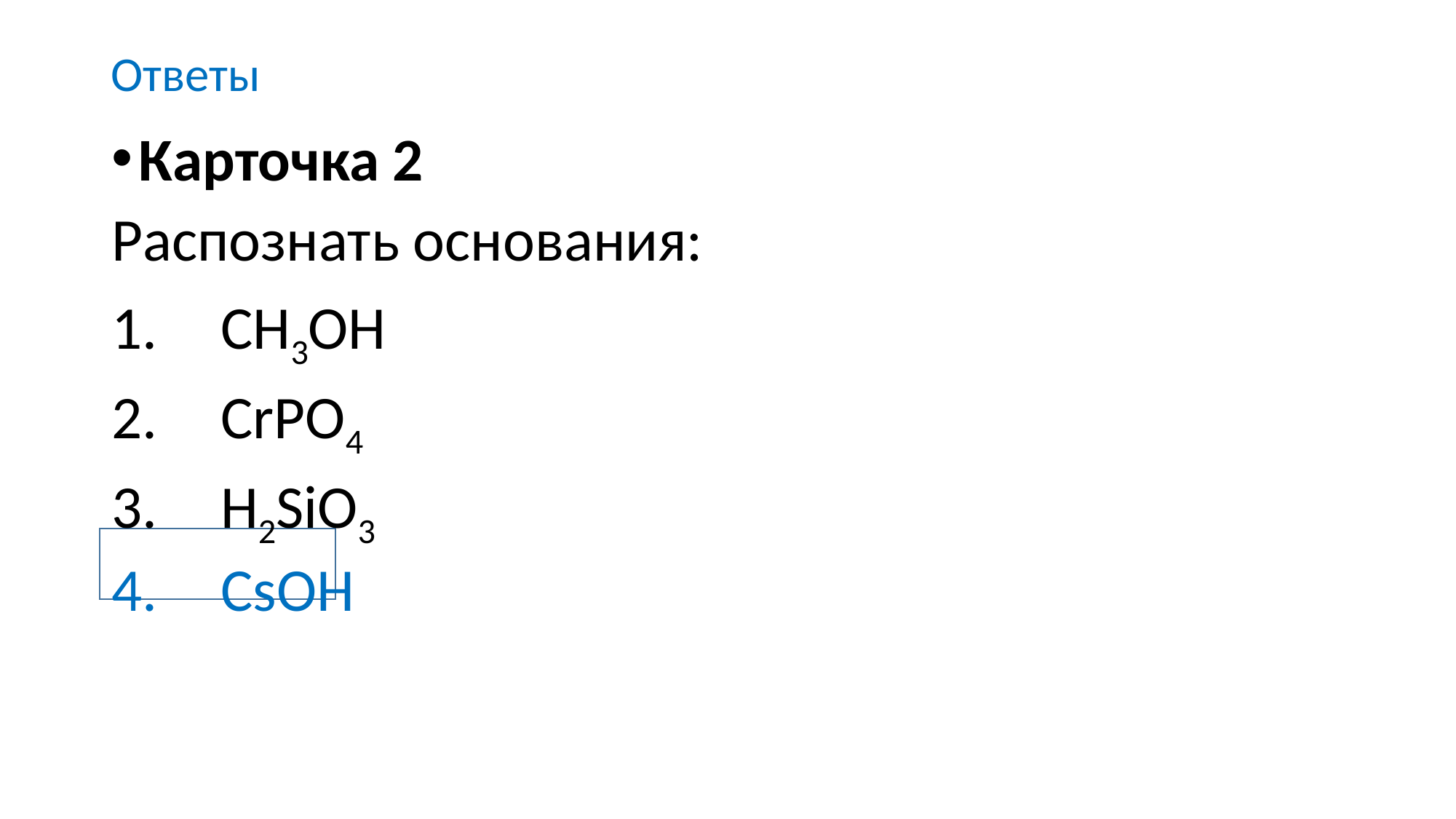

# Ответы
Карточка 2
Распознать основания:
1.	CH3OH
2.	CrPO4
3.	H2SiO3
4.	CsOH